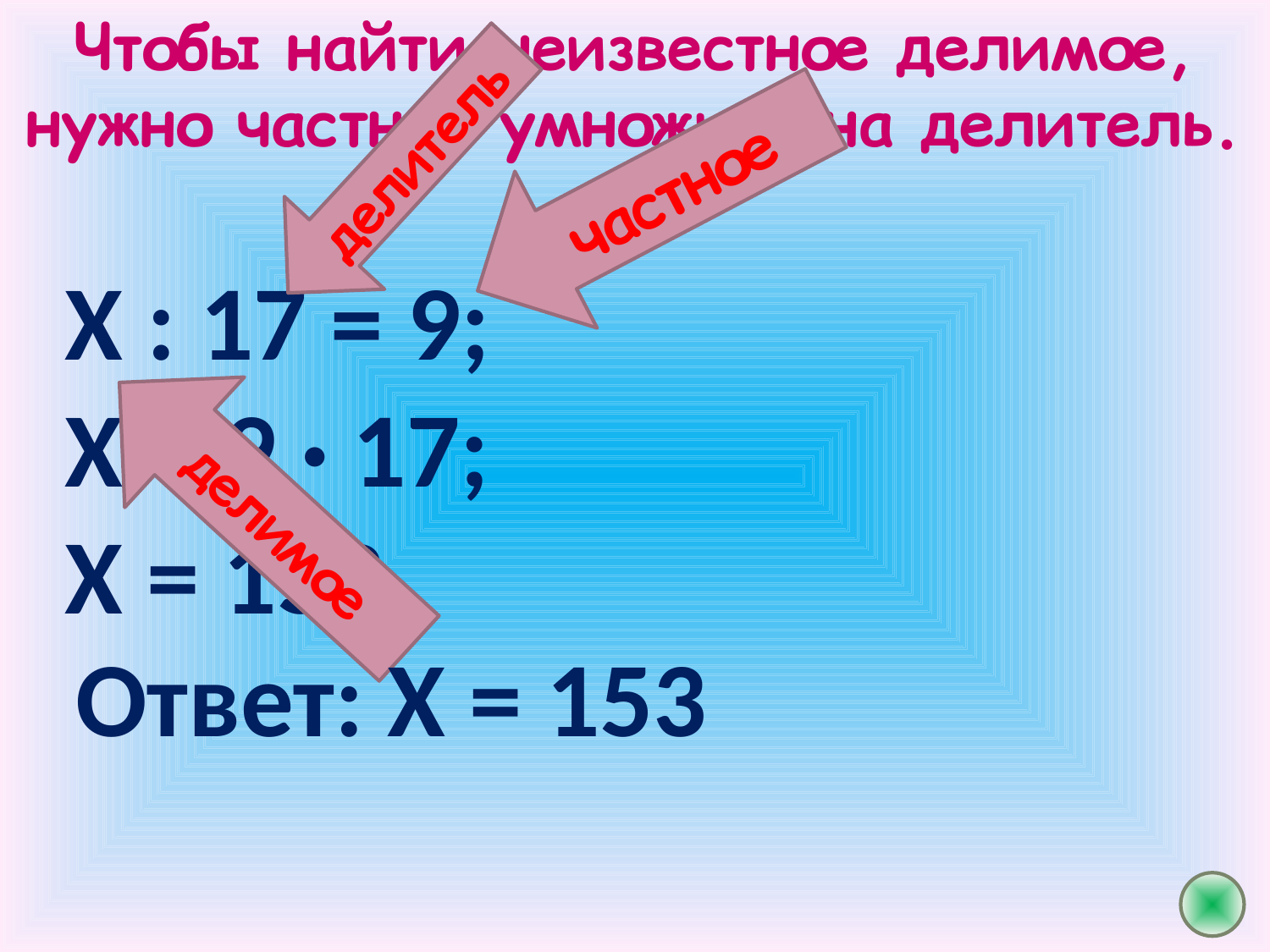

Чтобы найти неизвестное делимое, нужно частное умножить на делитель.
делитель
частное
Х : 17 = 9;
Х = 9 · 17;
Х = 153.
делимое
Ответ: Х = 153